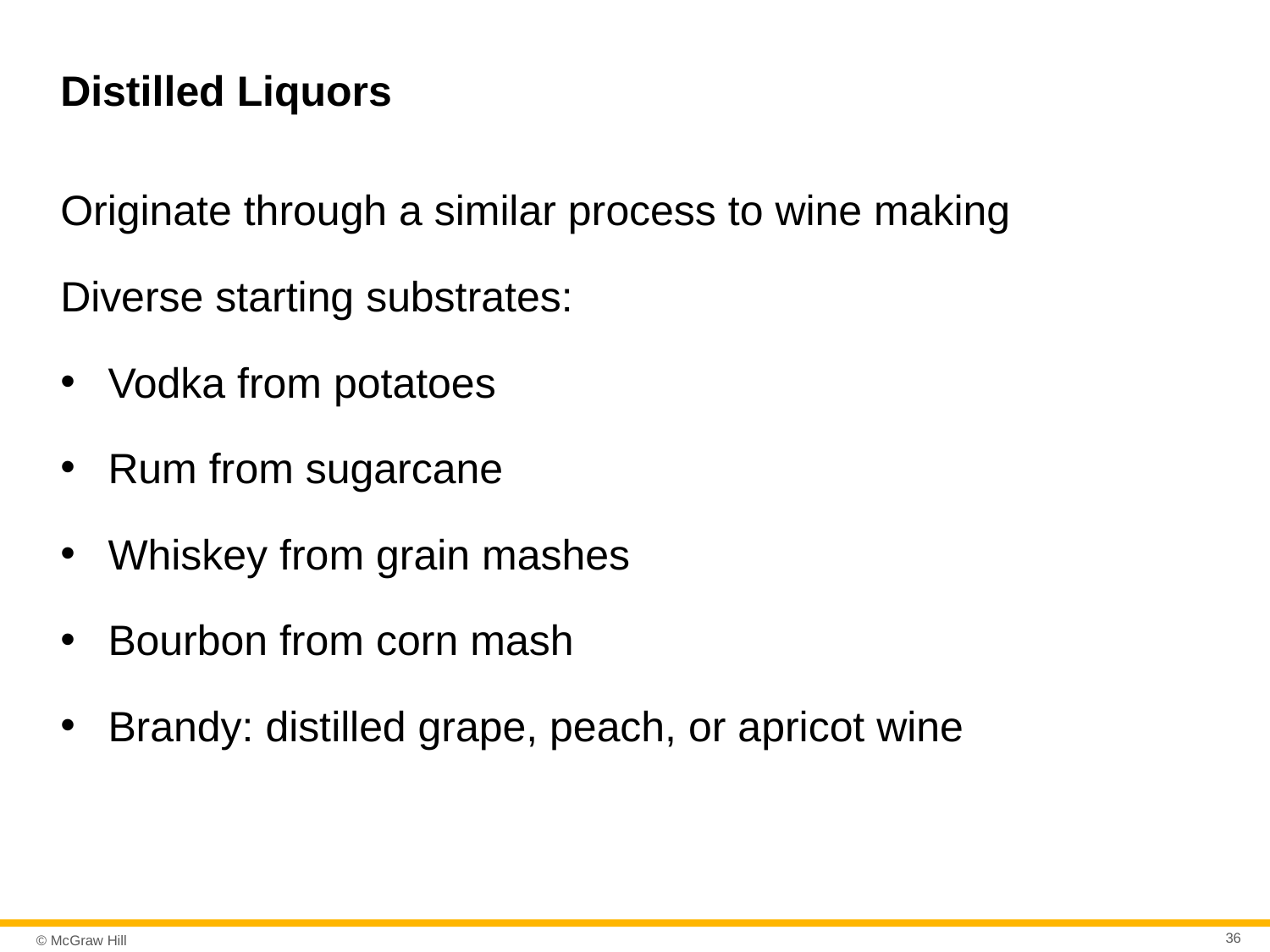

# Distilled Liquors
Originate through a similar process to wine making
Diverse starting substrates:
Vodka from potatoes
Rum from sugarcane
Whiskey from grain mashes
Bourbon from corn mash
Brandy: distilled grape, peach, or apricot wine